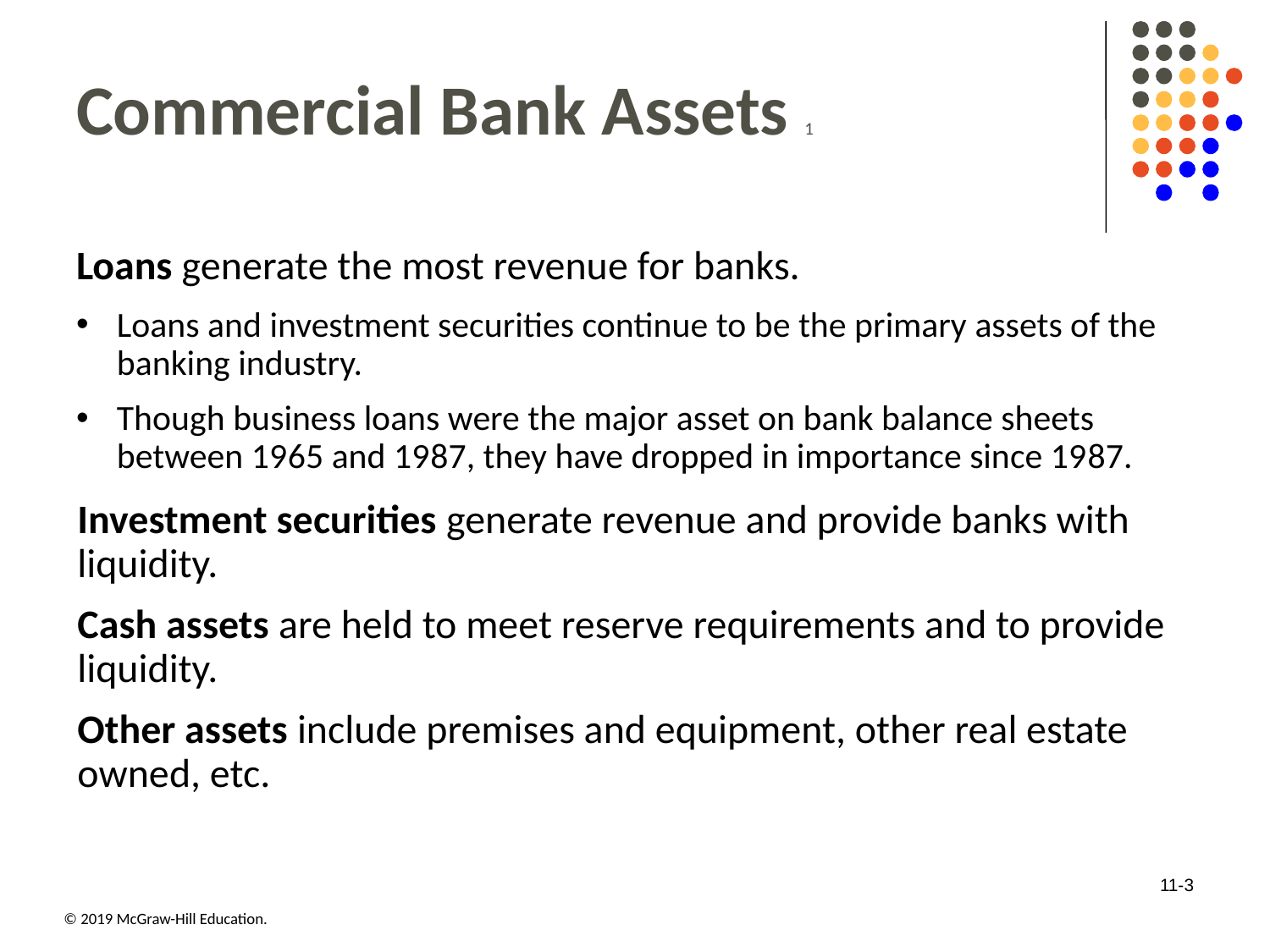

# Commercial Bank Assets 1
Loans generate the most revenue for banks.
Loans and investment securities continue to be the primary assets of the banking industry.
Though business loans were the major asset on bank balance sheets between 19 65 and 19 87, they have dropped in importance since 19 87.
Investment securities generate revenue and provide banks with liquidity.
Cash assets are held to meet reserve requirements and to provide liquidity.
Other assets include premises and equipment, other real estate owned, etc.
11-3